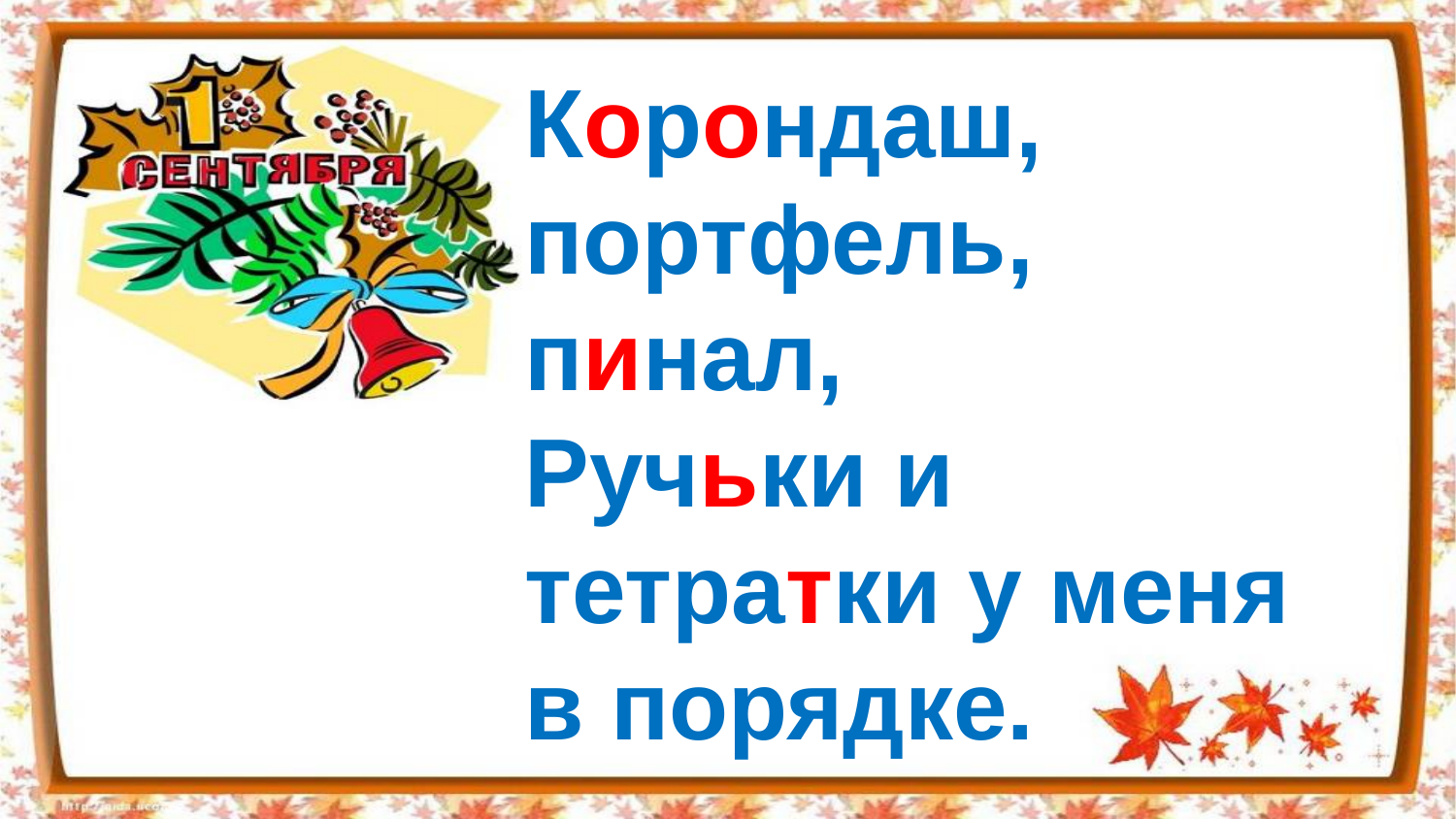

Корондаш, портфель, пинал,
Ручьки и тетратки у меня в порядке.